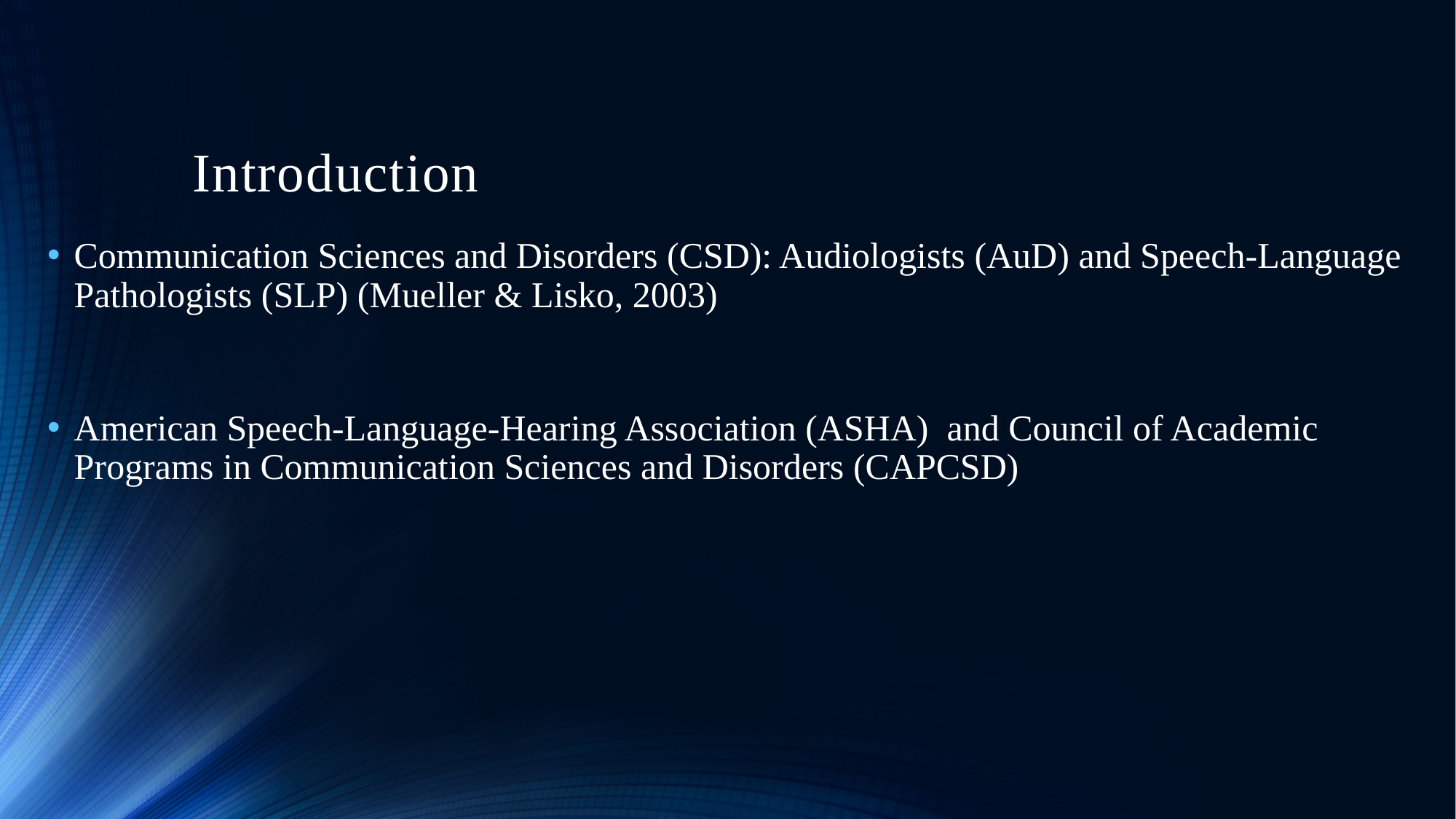

# Introduction
Communication Sciences and Disorders (CSD): Audiologists (AuD) and Speech-Language Pathologists (SLP) (Mueller & Lisko, 2003)

American Speech-Language-Hearing Association (ASHA)  and Council of Academic Programs in Communication Sciences and Disorders (CAPCSD)